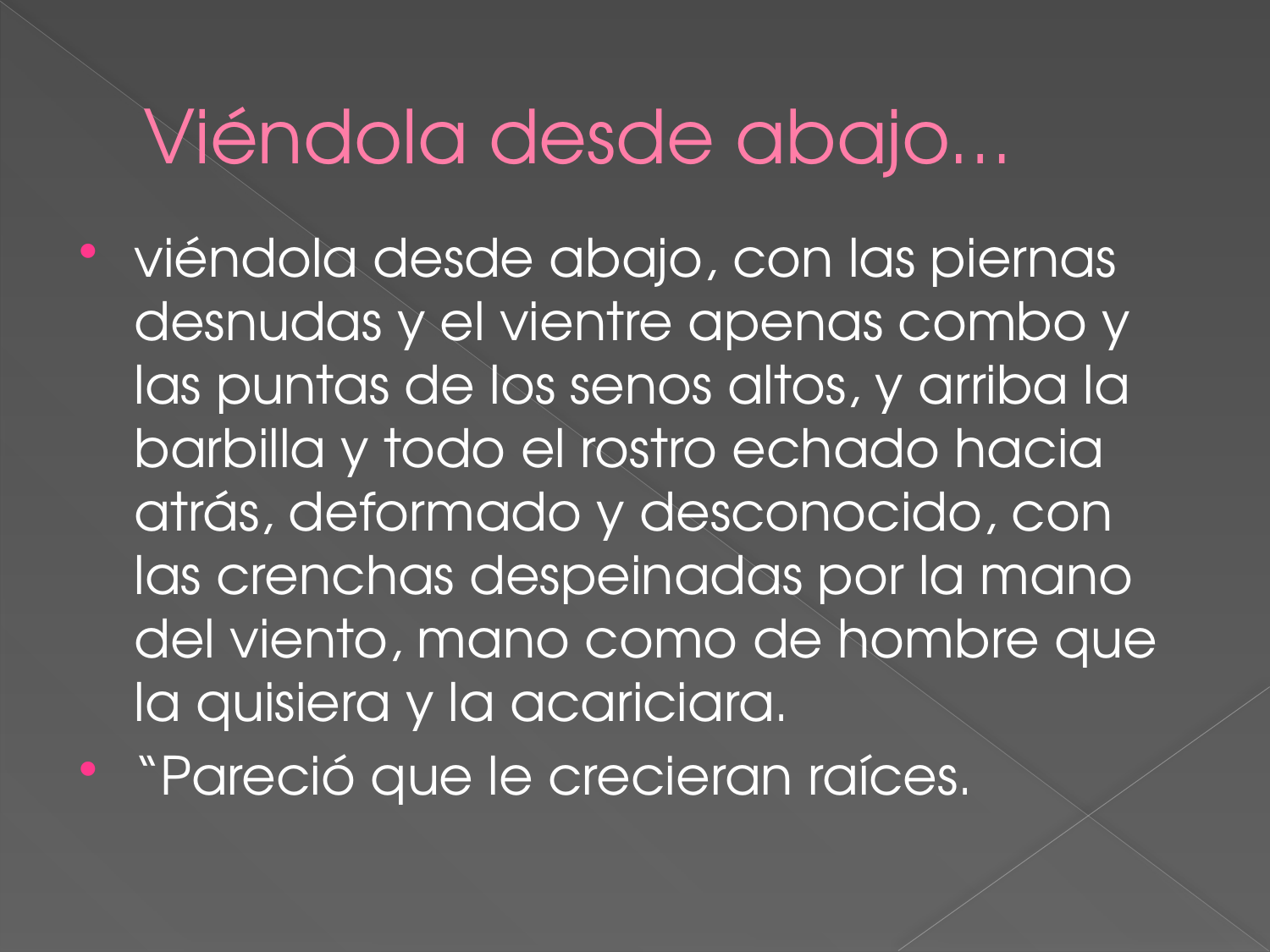

# Viéndola desde abajo…
viéndola desde abajo, con las piernas desnudas y el vientre apenas combo y las puntas de los senos altos, y arriba la barbilla y todo el rostro echado hacia atrás, deformado y desconocido, con las crenchas despeinadas por la mano del viento, mano como de hombre que la quisiera y la acariciara.
“Pareció que le crecieran raíces.